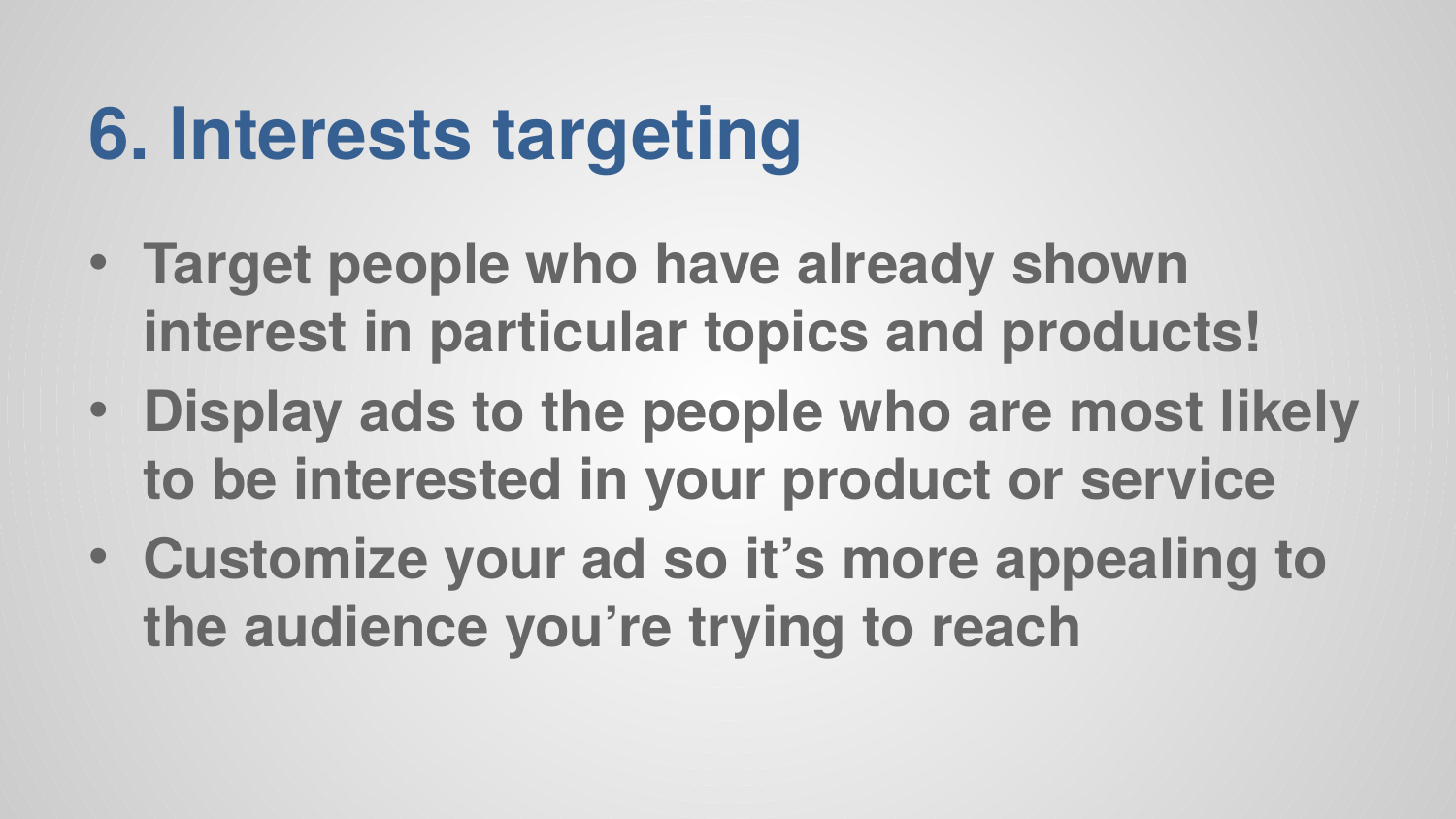

# 6. Interests targeting
Target people who have already shown interest in particular topics and products!
Display ads to the people who are most likely to be interested in your product or service
Customize your ad so it’s more appealing to the audience you’re trying to reach